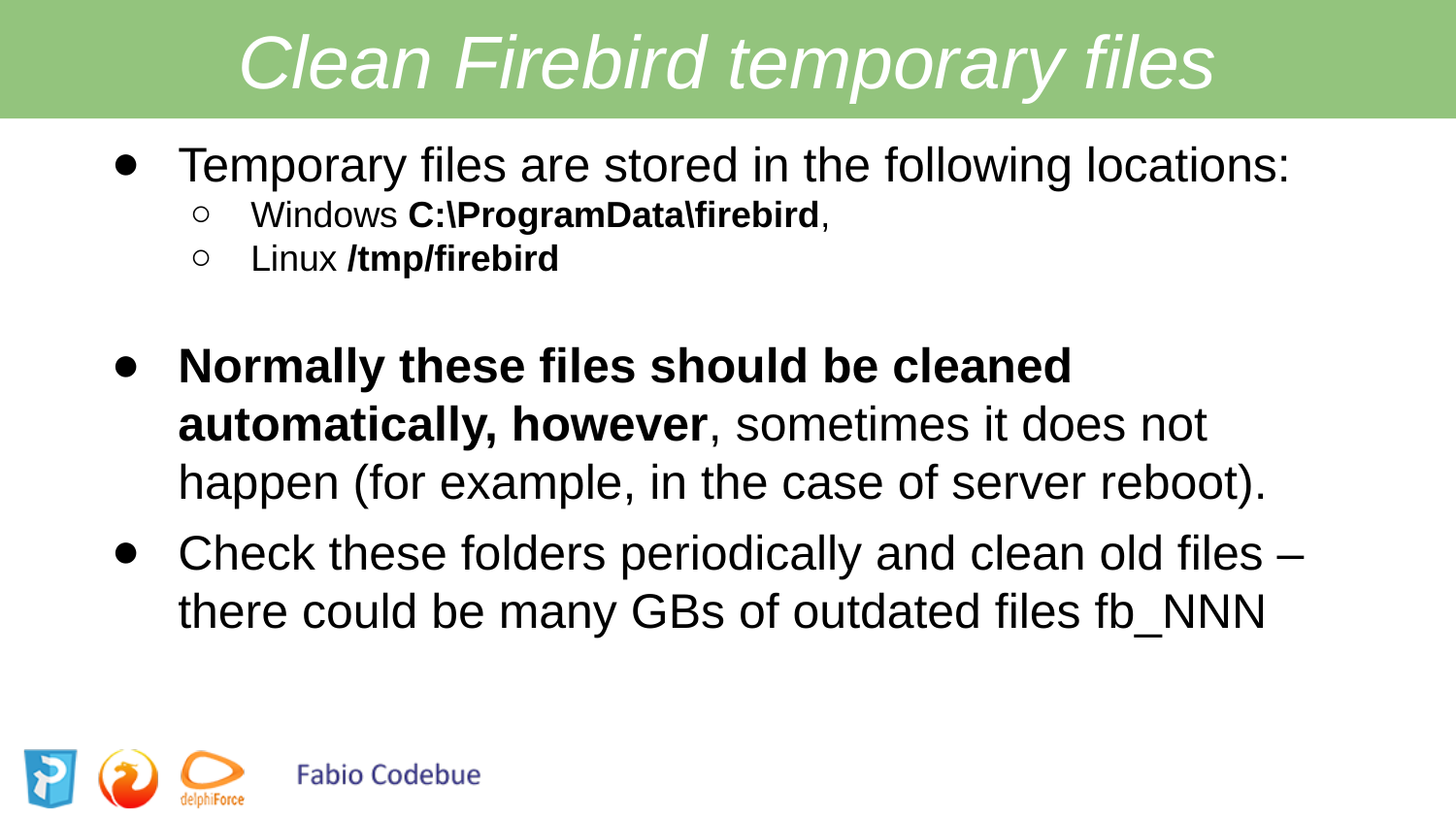

Clean Firebird temporary files
Temporary files are stored in the following locations:
Windows C:\ProgramData\firebird,
Linux /tmp/firebird
Normally these files should be cleaned automatically, however, sometimes it does not happen (for example, in the case of server reboot).
Check these folders periodically and clean old files – there could be many GBs of outdated files fb_NNN